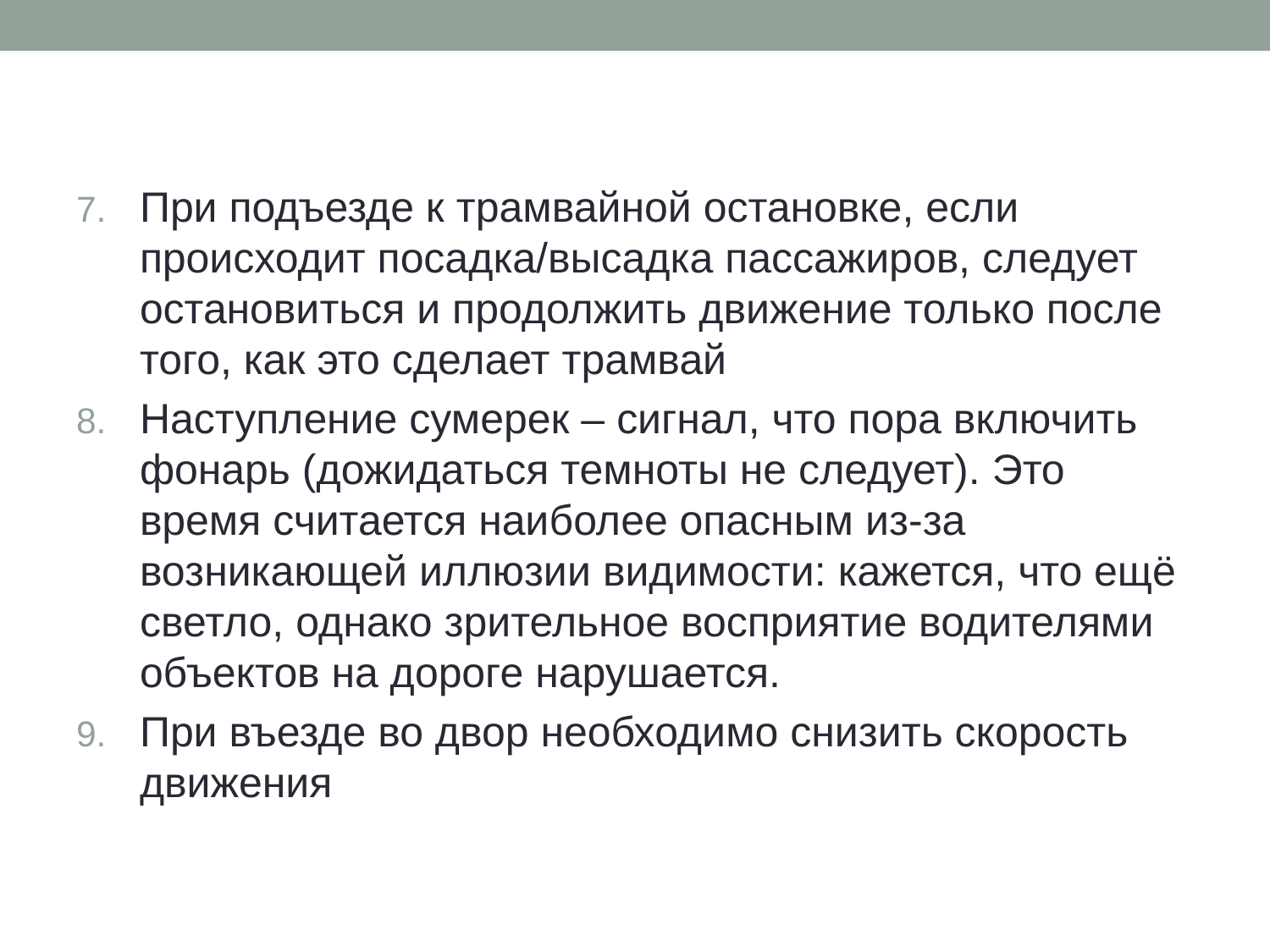

При подъезде к трамвайной остановке, если происходит посадка/высадка пассажиров, следует остановиться и продолжить движение только после того, как это сделает трамвай
Наступление сумерек – сигнал, что пора включить фонарь (дожидаться темноты не следует). Это время считается наиболее опасным из-за возникающей иллюзии видимости: кажется, что ещё светло, однако зрительное восприятие водителями объектов на дороге нарушается.
При въезде во двор необходимо снизить скорость движения